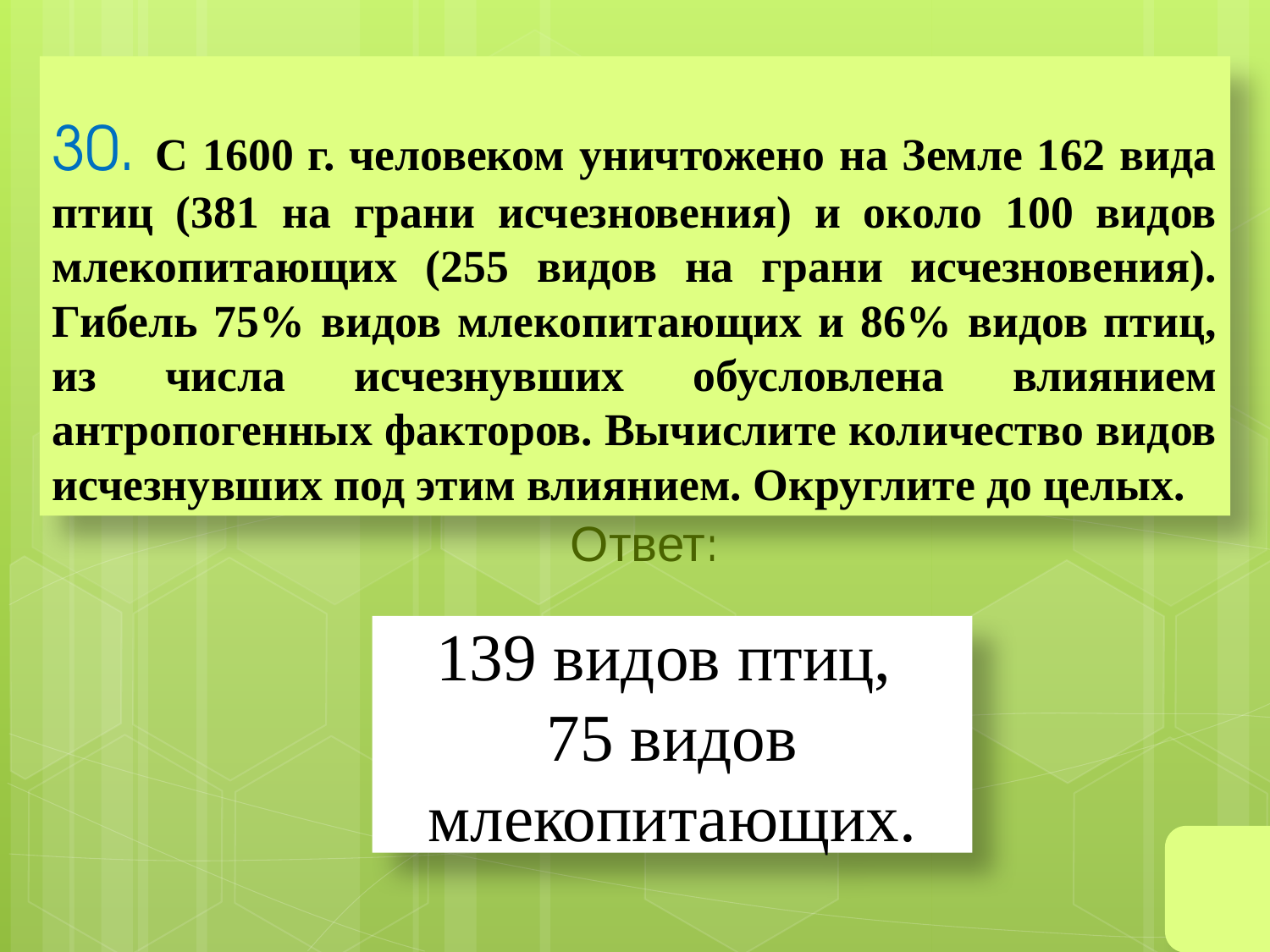

# 30. С 1600 г. человеком уничтожено на Земле 162 вида птиц (381 на грани исчезновения) и около 100 видов млекопитающих (255 видов на грани исчезновения). Гибель 75% видов млекопитающих и 86% видов птиц, из числа исчезнувших обусловлена влиянием антропогенных факторов. Вычислите количество видов исчезнувших под этим влиянием. Округлите до целых.
Ответ:
139 видов птиц,
75 видов млекопитающих.